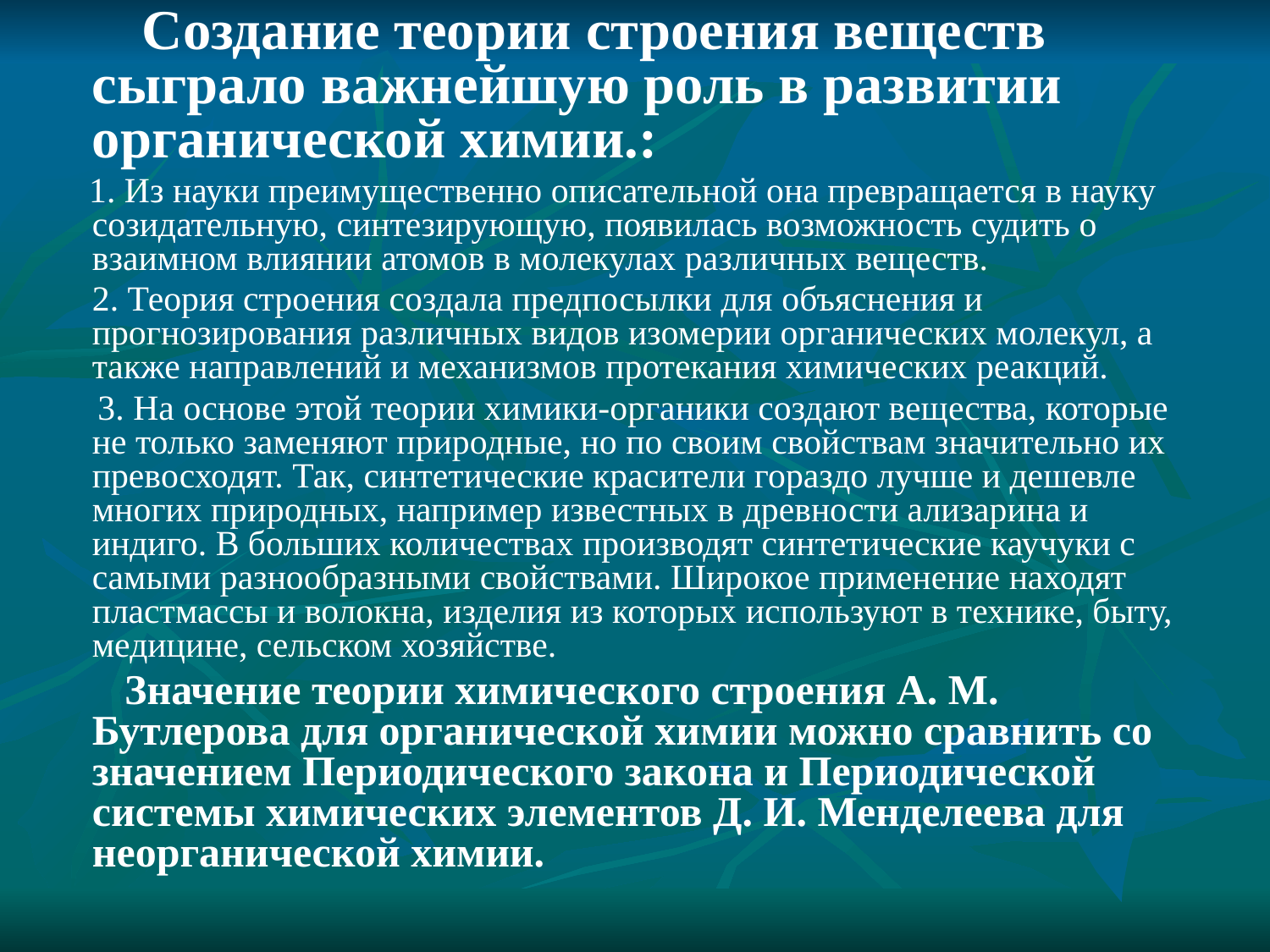

Создание теории строения веществ сыграло важнейшую роль в развитии органической химии.:
     1. Из науки преимущественно описательной она превращается в науку созидательную, синтезирующую, появилась возможность судить о взаимном влиянии атомов в молекулах различных веществ.
	2. Теория строения создала предпосылки для объяснения и прогнозирования различных видов изомерии органических молекул, а также направлений и механизмов протекания химических реакций.
      3. На основе этой теории химики-органики создают вещества, которые не только заменяют природные, но по своим свойствам значительно их превосходят. Так, синтетические красители гораздо лучше и дешевле многих природных, например известных в древности ализарина и индиго. В больших количествах производят синтетические каучуки с самыми разнообразными свойствами. Широкое применение находят пластмассы и волокна, изделия из которых используют в технике, быту, медицине, сельском хозяйстве.
         Значение теории химического строения А. М. Бутлерова для органической химии можно сравнить со значением Периодического закона и Периодической системы химических элементов Д. И. Менделеева для неорганической химии.
#